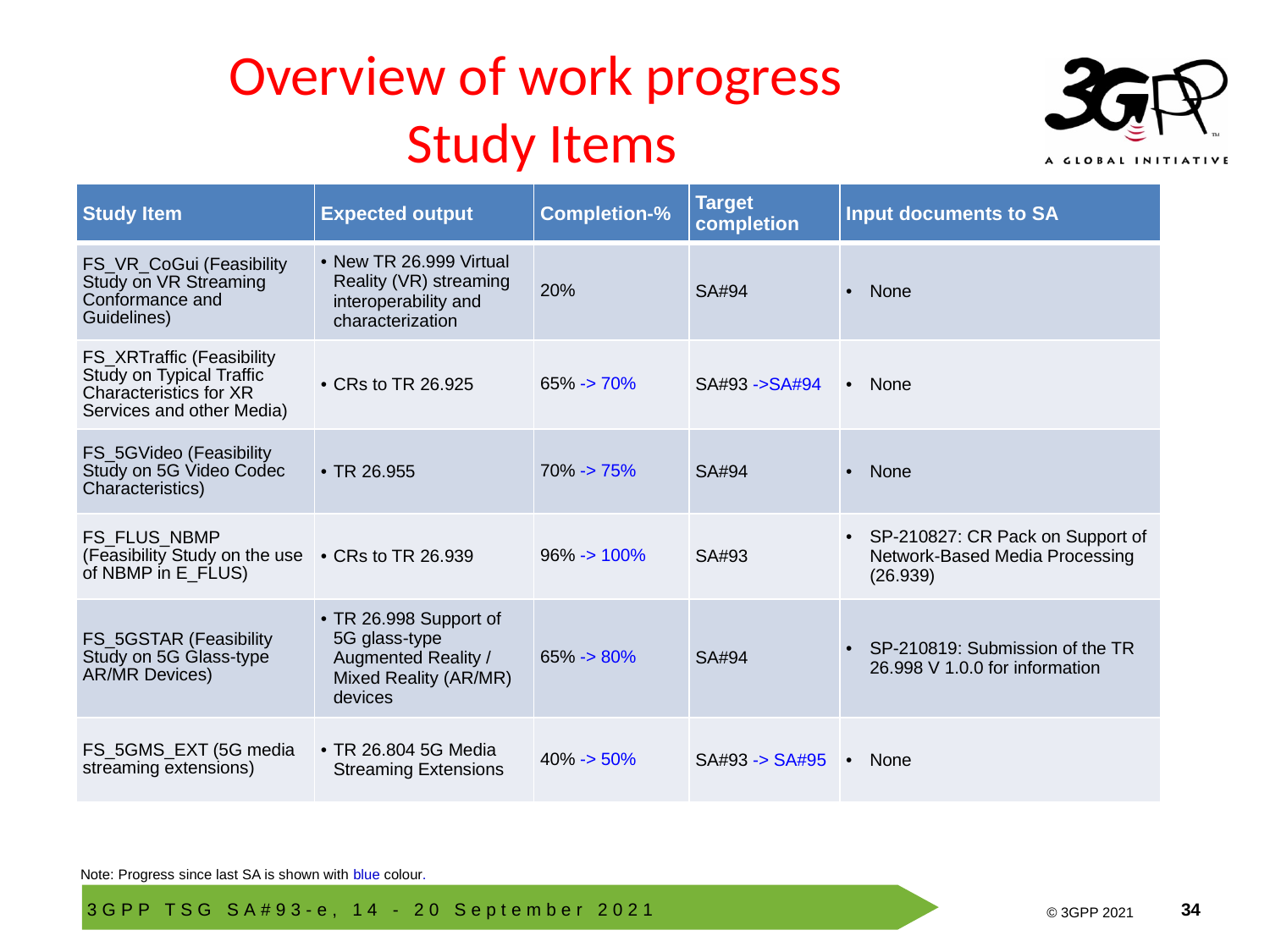

# Overview of work progress Study Items
| Study Item | Expected output | Completion-% | Target completion | Input documents to SA |
| --- | --- | --- | --- | --- |
| FS\_VR\_CoGui (Feasibility Study on VR Streaming Conformance and Guidelines) | New TR 26.999 Virtual Reality (VR) streaming interoperability and characterization | 20% | SA#94 | None |
| FS\_XRTraffic (Feasibility Study on Typical Traffic Characteristics for XR Services and other Media) | CRs to TR 26.925 | 65% -> 70% | SA#93 ->SA#94 | None |
| FS\_5GVideo (Feasibility Study on 5G Video Codec Characteristics) | TR 26.955 | 70% -> 75% | SA#94 | None |
| FS\_FLUS\_NBMP (Feasibility Study on the use of NBMP in E\_FLUS) | CRs to TR 26.939 | 96% -> 100% | SA#93 | SP-210827: CR Pack on Support of Network-Based Media Processing (26.939) |
| FS\_5GSTAR (Feasibility Study on 5G Glass-type AR/MR Devices) | TR 26.998 Support of 5G glass-type Augmented Reality / Mixed Reality (AR/MR) devices | 65% -> 80% | SA#94 | SP-210819: Submission of the TR 26.998 V 1.0.0 for information |
| FS\_5GMS\_EXT (5G media streaming extensions) | TR 26.804 5G Media Streaming Extensions | 40% -> 50% | SA#93 -> SA#95 | None |

Note: Progress since last SA is shown with blue colour.